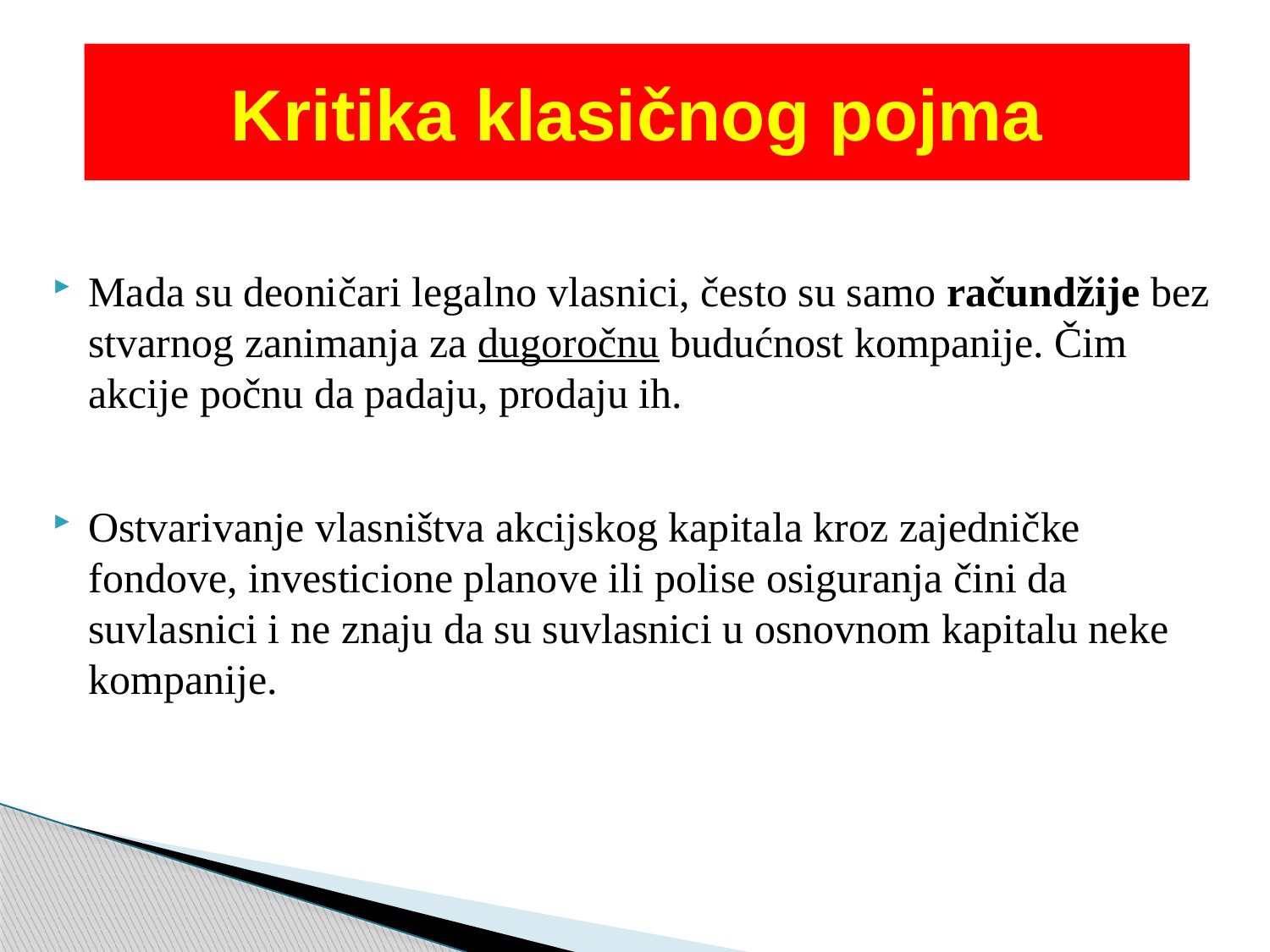

Kritika klasičnog pojma
Mada su deoničari legalno vlasnici, često su samo račundžije bez stvarnog zanimanja za dugoročnu budućnost kompanije. Čim akcije počnu da padaju, prodaju ih.

Ostvarivanje vlasništva akcijskog kapitala kroz zajedničke fondove, investicione planove ili polise osiguranja čini da suvlasnici i ne znaju da su suvlasnici u osnovnom kapitalu neke kompanije.